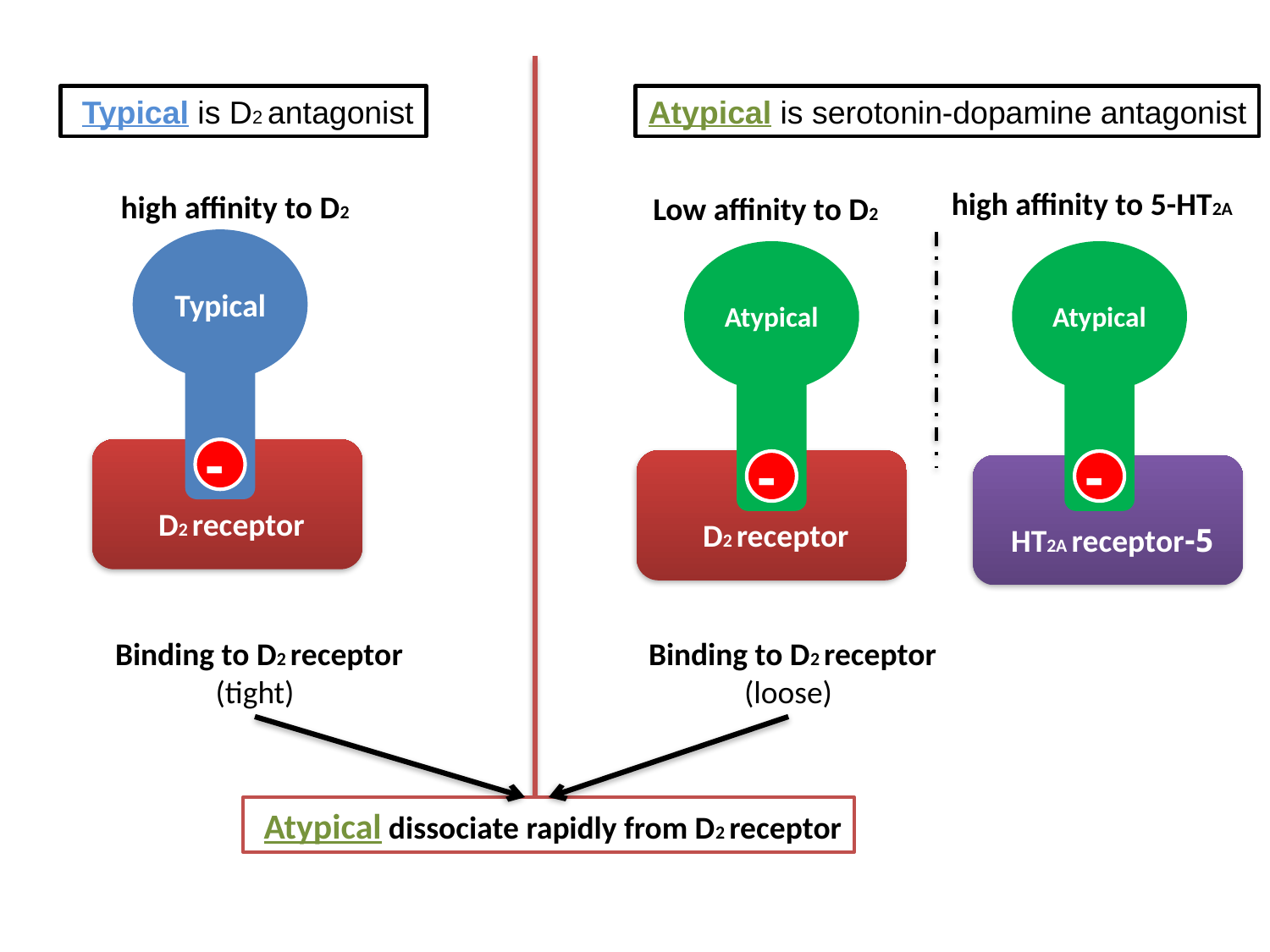

Typical is D2 antagonist
Atypical is serotonin-dopamine antagonist
high affinity to 5-HT2A
high affinity to D2
Low affinity to D2
Typical

-
Atypical

-
Atypical

-

D2 receptor

D2 receptor

5-HT2A receptor
Binding to D2 receptor
(tight)
Binding to D2 receptor
(loose)
Atypical dissociate rapidly from D2 receptor